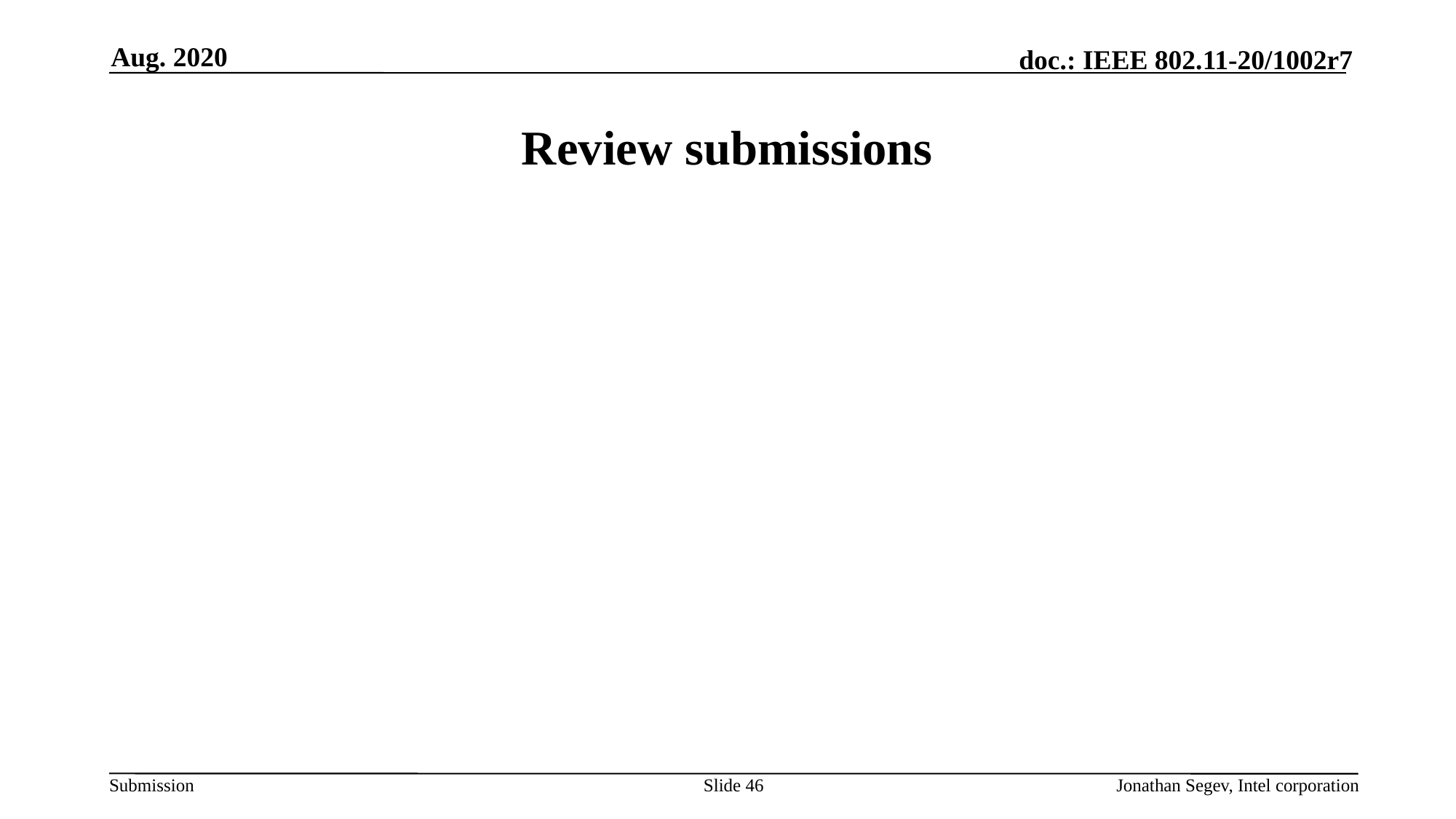

Aug. 2020
# Review submissions

Slide 46
Jonathan Segev, Intel corporation